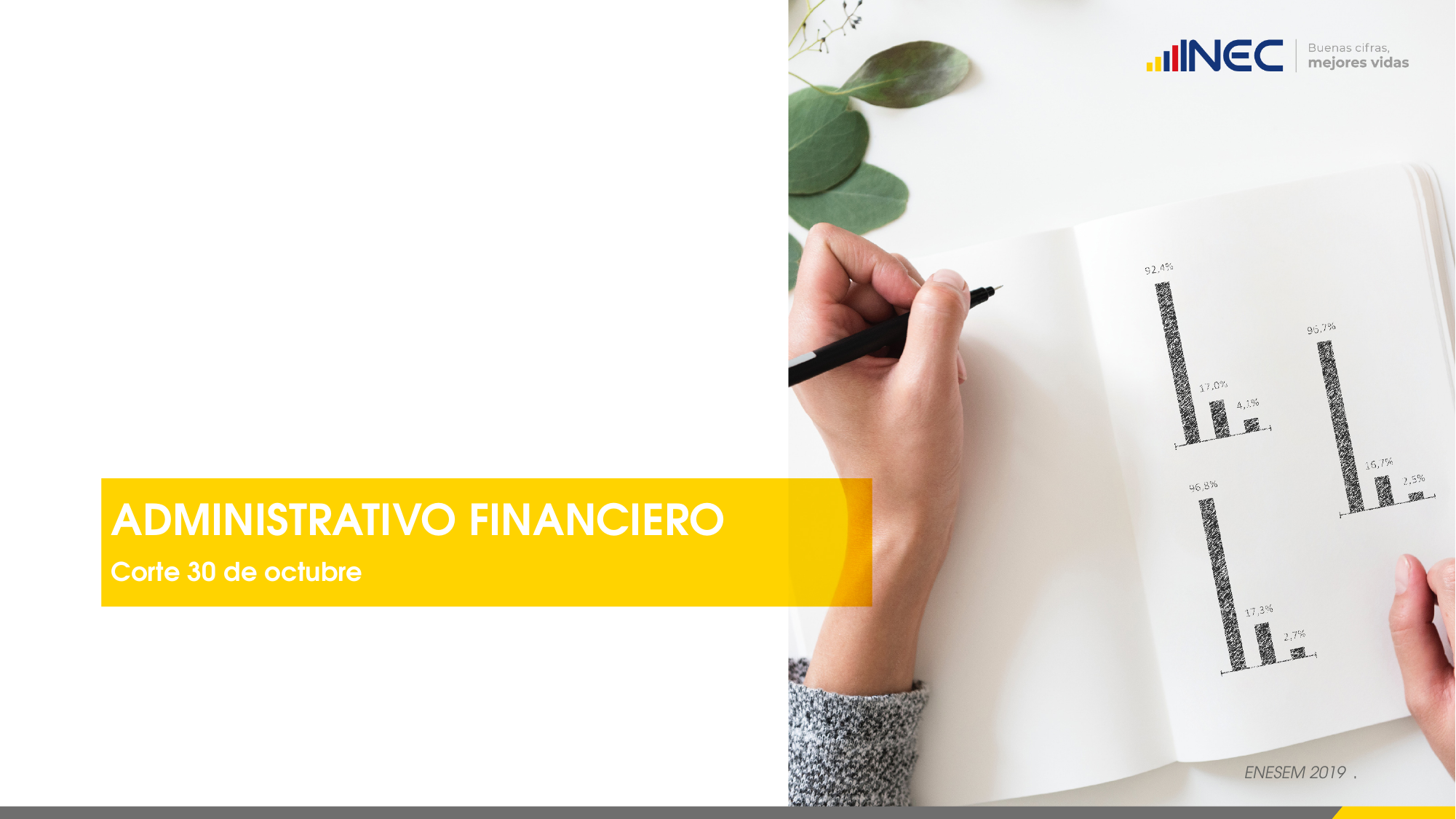

# ADMINISTRATIVO FINANCIERO Corte 30 de octubre

ENESEM 2019